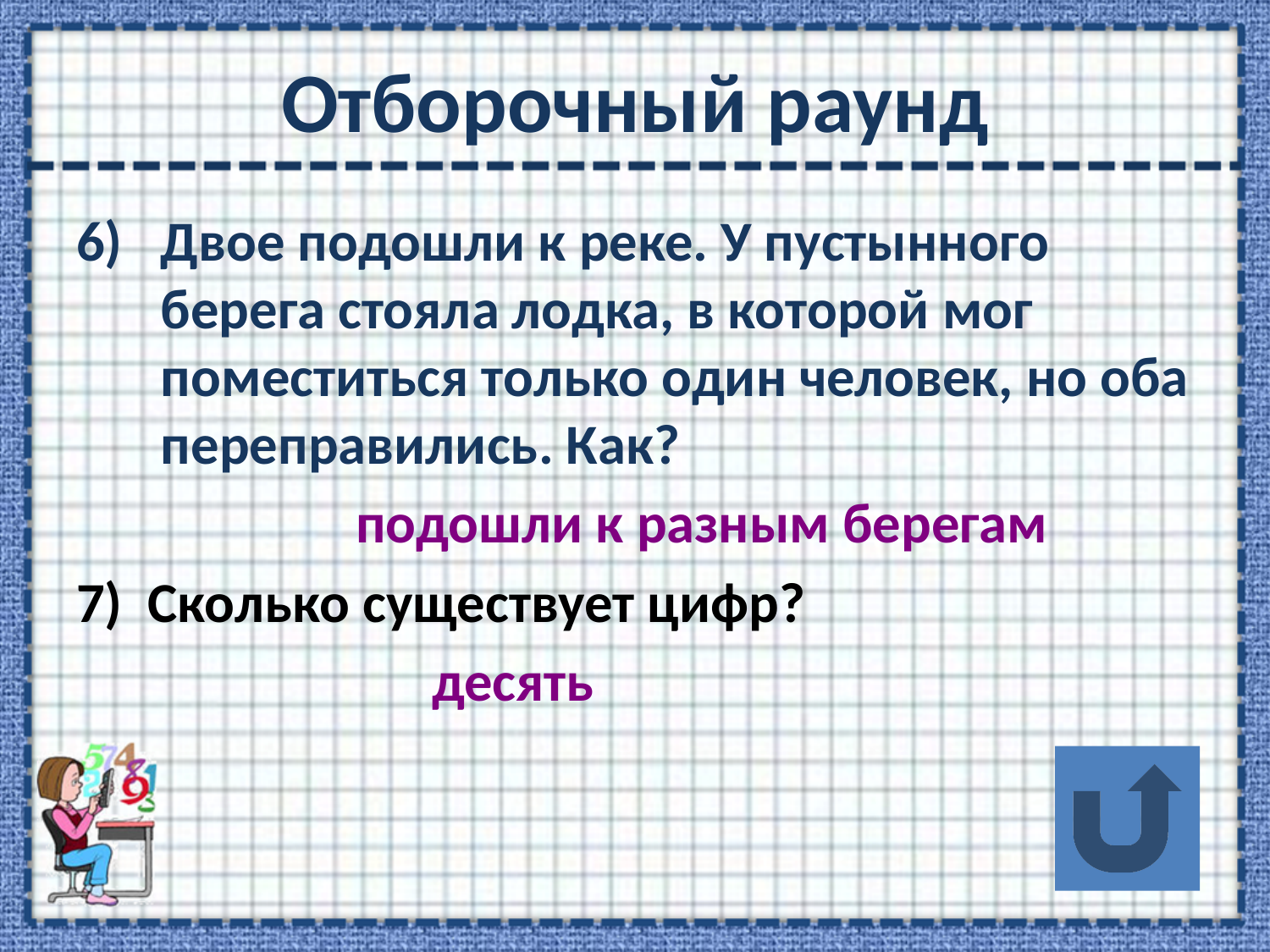

# Отборочный раунд
6)   Двое подошли к реке. У пустынного берега стояла лодка, в которой мог поместиться только один человек, но оба переправились. Как?
                      подошли к разным берегам
7)  Сколько существует цифр?
                            десять